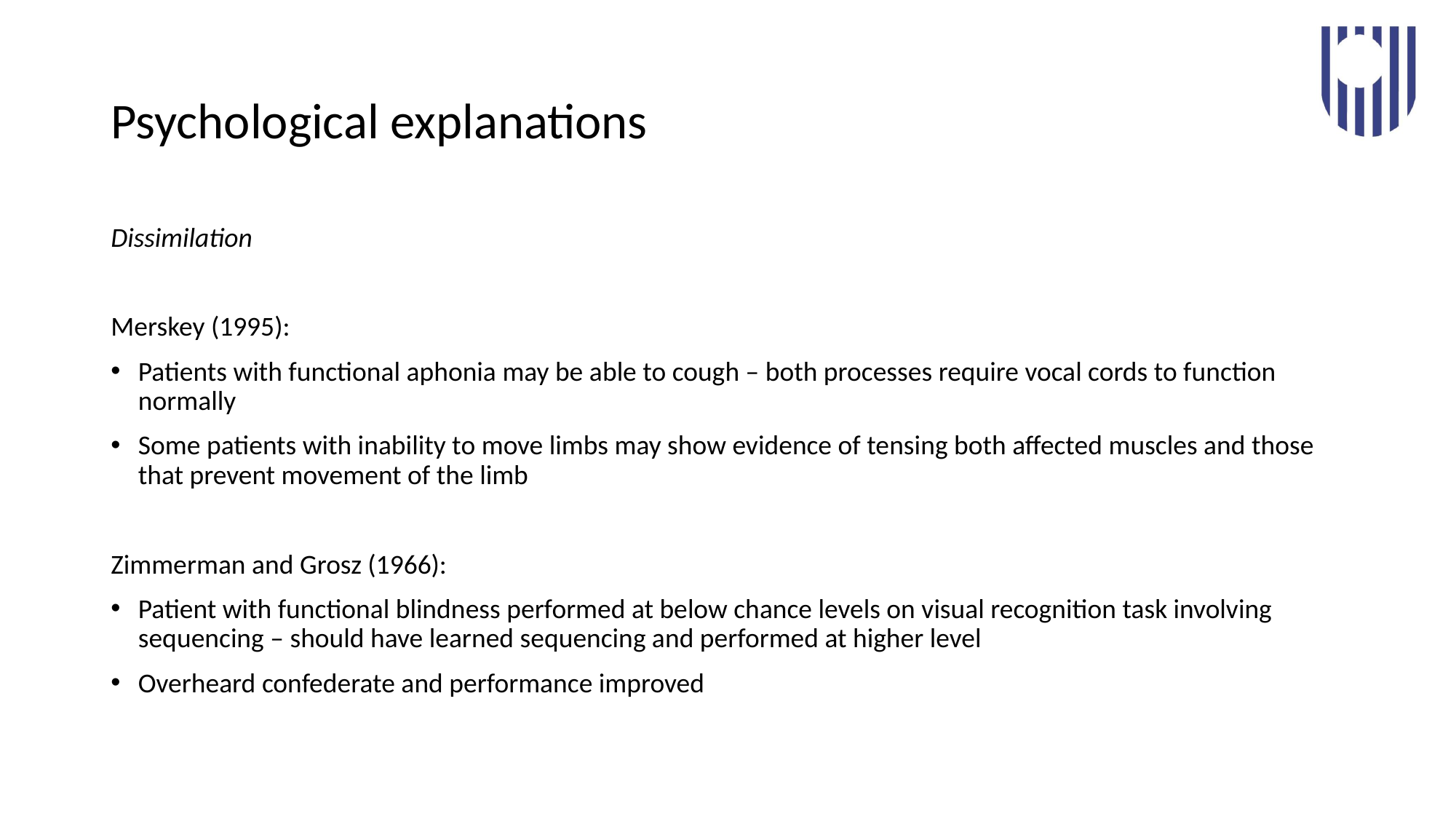

# Psychological explanations
Dissimilation

Merskey (1995):
Patients with functional aphonia may be able to cough – both processes require vocal cords to function normally
Some patients with inability to move limbs may show evidence of tensing both affected muscles and those that prevent movement of the limb

Zimmerman and Grosz (1966):
Patient with functional blindness performed at below chance levels on visual recognition task involving sequencing – should have learned sequencing and performed at higher level
Overheard confederate and performance improved